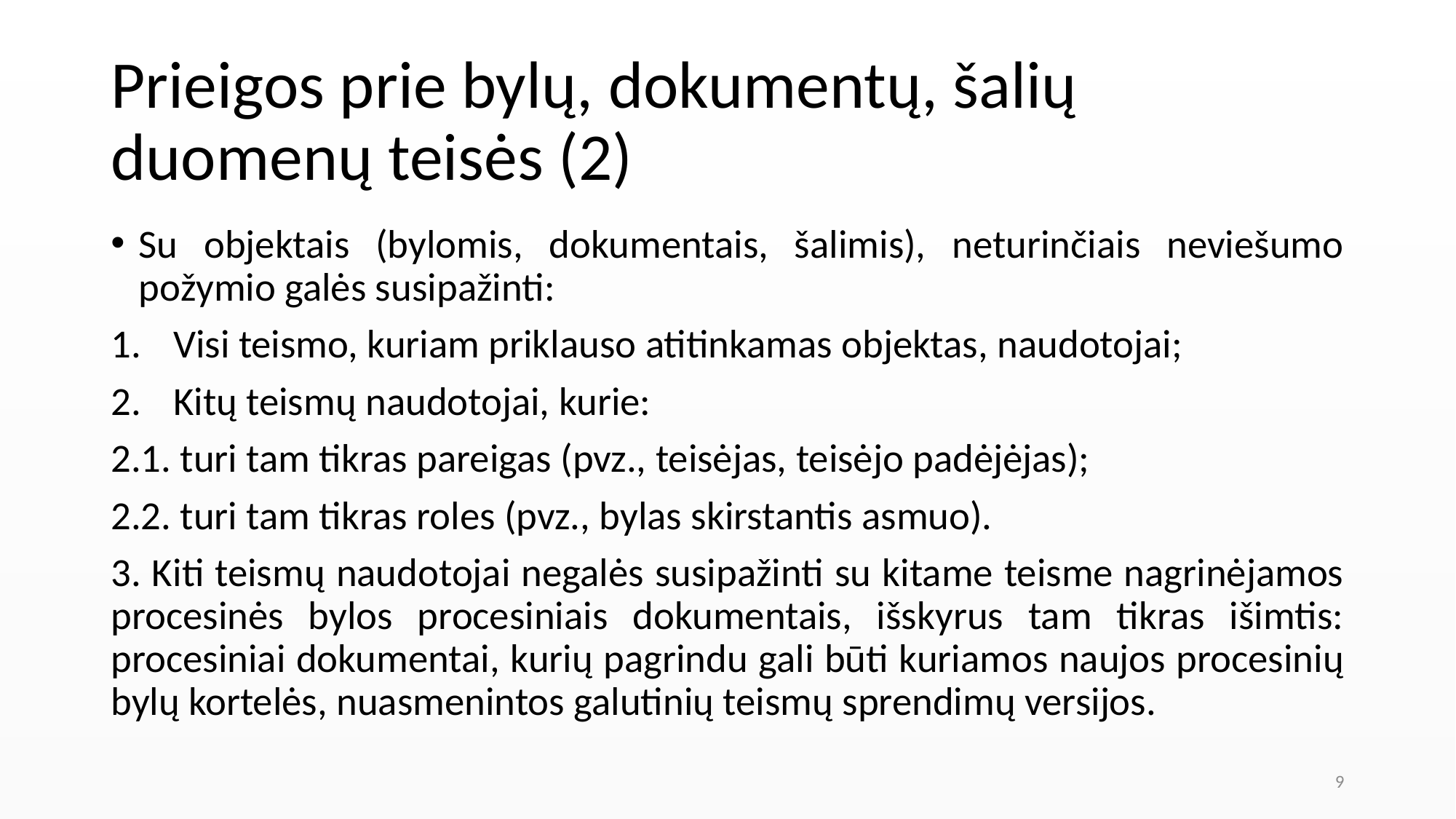

# Prieigos prie bylų, dokumentų, šalių duomenų teisės (2)
Su objektais (bylomis, dokumentais, šalimis), neturinčiais neviešumo požymio galės susipažinti:
Visi teismo, kuriam priklauso atitinkamas objektas, naudotojai;
Kitų teismų naudotojai, kurie:
2.1. turi tam tikras pareigas (pvz., teisėjas, teisėjo padėjėjas);
2.2. turi tam tikras roles (pvz., bylas skirstantis asmuo).
3. Kiti teismų naudotojai negalės susipažinti su kitame teisme nagrinėjamos procesinės bylos procesiniais dokumentais, išskyrus tam tikras išimtis: procesiniai dokumentai, kurių pagrindu gali būti kuriamos naujos procesinių bylų kortelės, nuasmenintos galutinių teismų sprendimų versijos.

9